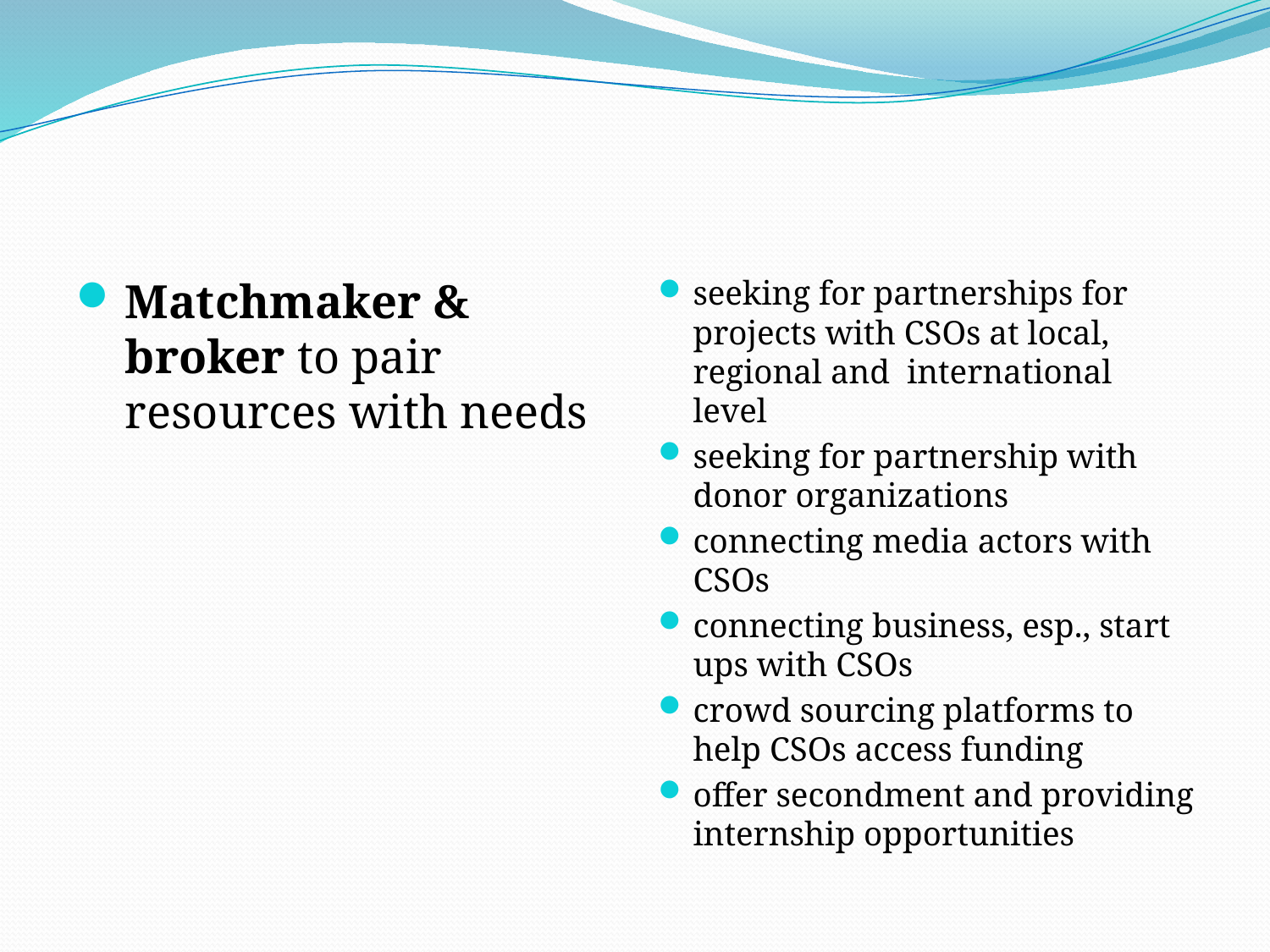

#
Matchmaker & broker to pair resources with needs

seeking for partnerships for projects with CSOs at local, regional and  international level
seeking for partnership with donor organizations
connecting media actors with CSOs
connecting business, esp., start ups with CSOs
crowd sourcing platforms to help CSOs access funding
offer secondment and providing internship opportunities